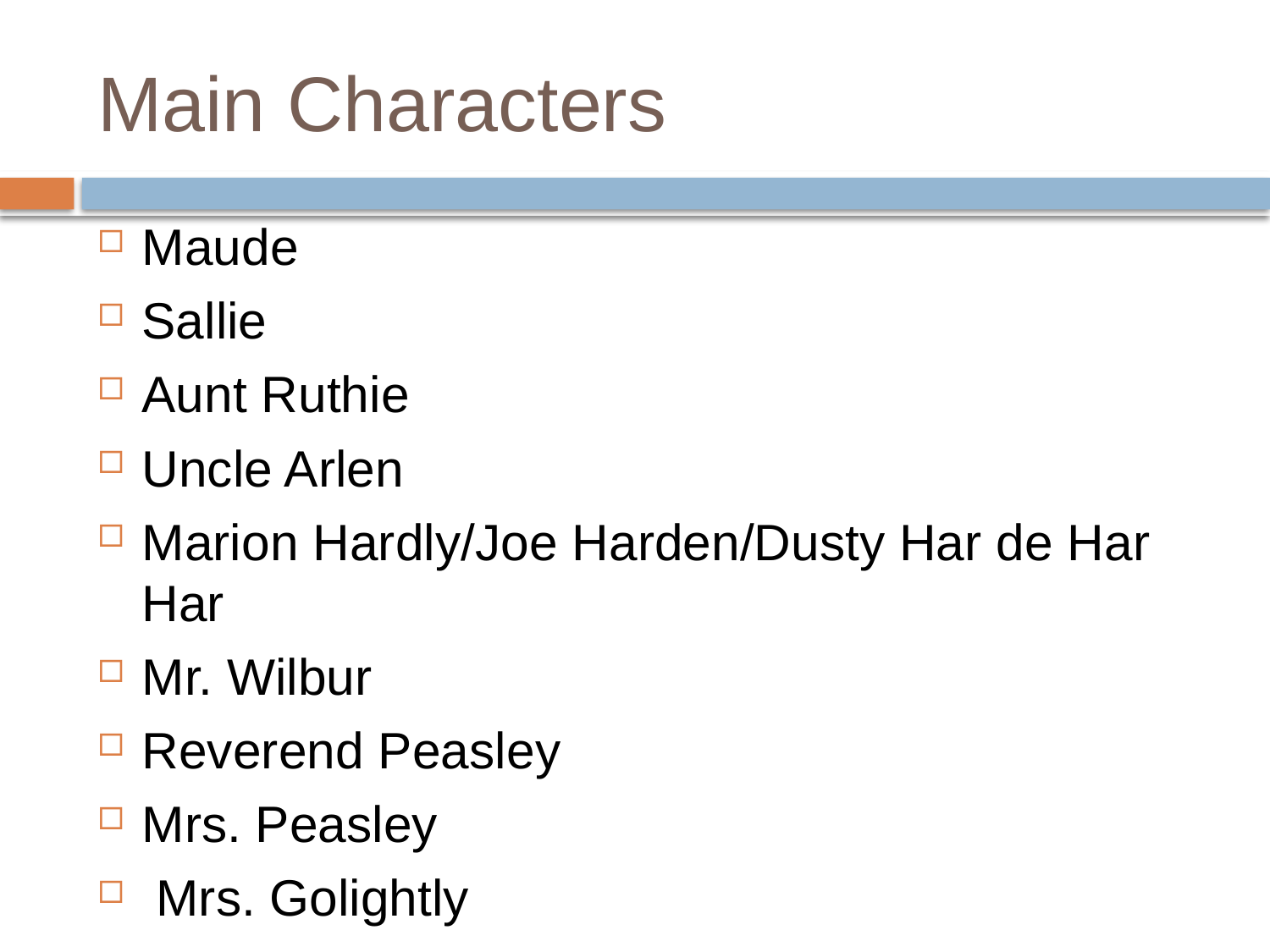

# Main Characters
Maude
Sallie
Aunt Ruthie
Uncle Arlen
Marion Hardly/Joe Harden/Dusty Har de Har Har
Mr. Wilbur
Reverend Peasley
Mrs. Peasley
 Mrs. Golightly